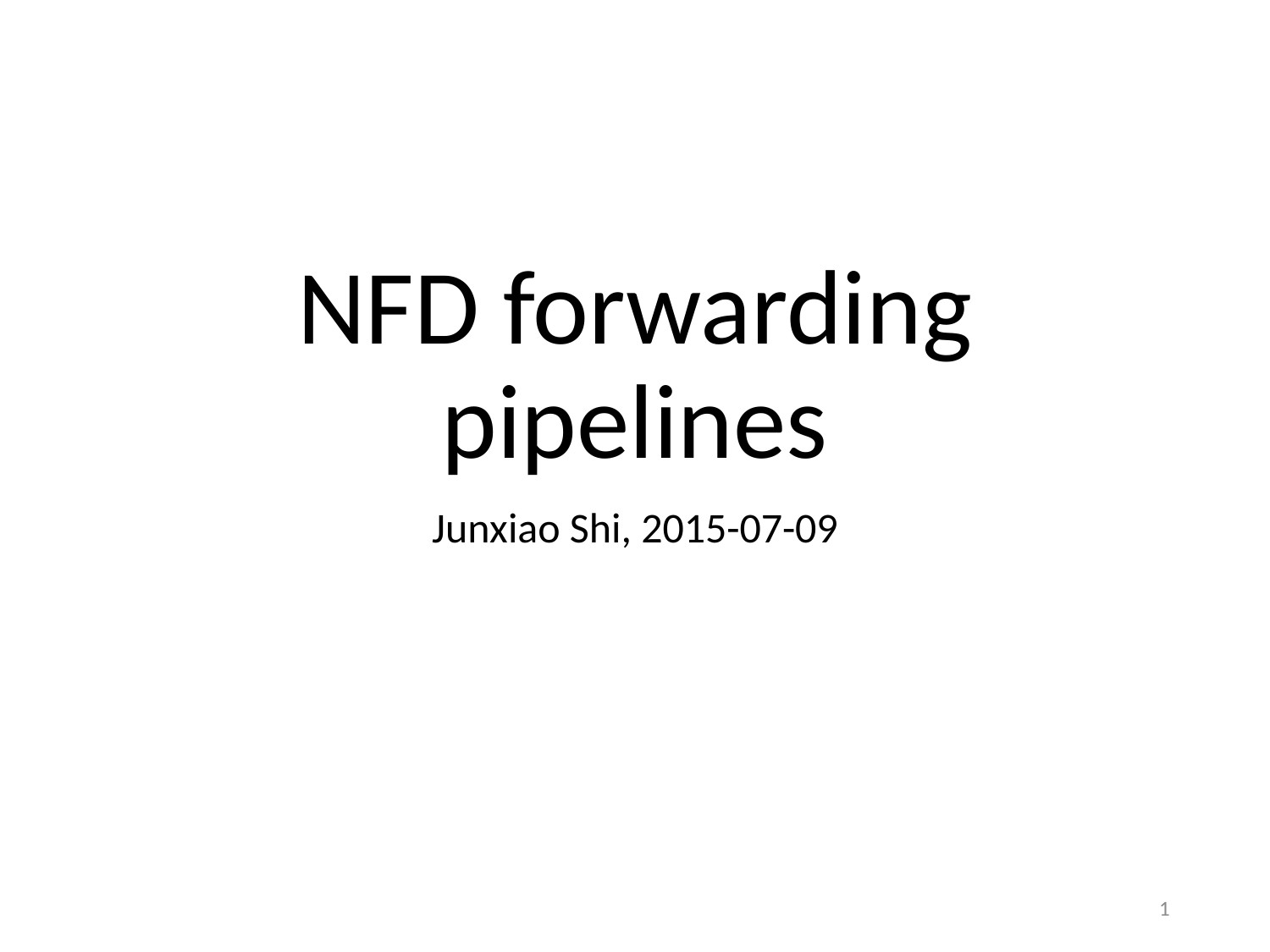

# NFD forwarding pipelines
Junxiao Shi, 2015-07-09
1